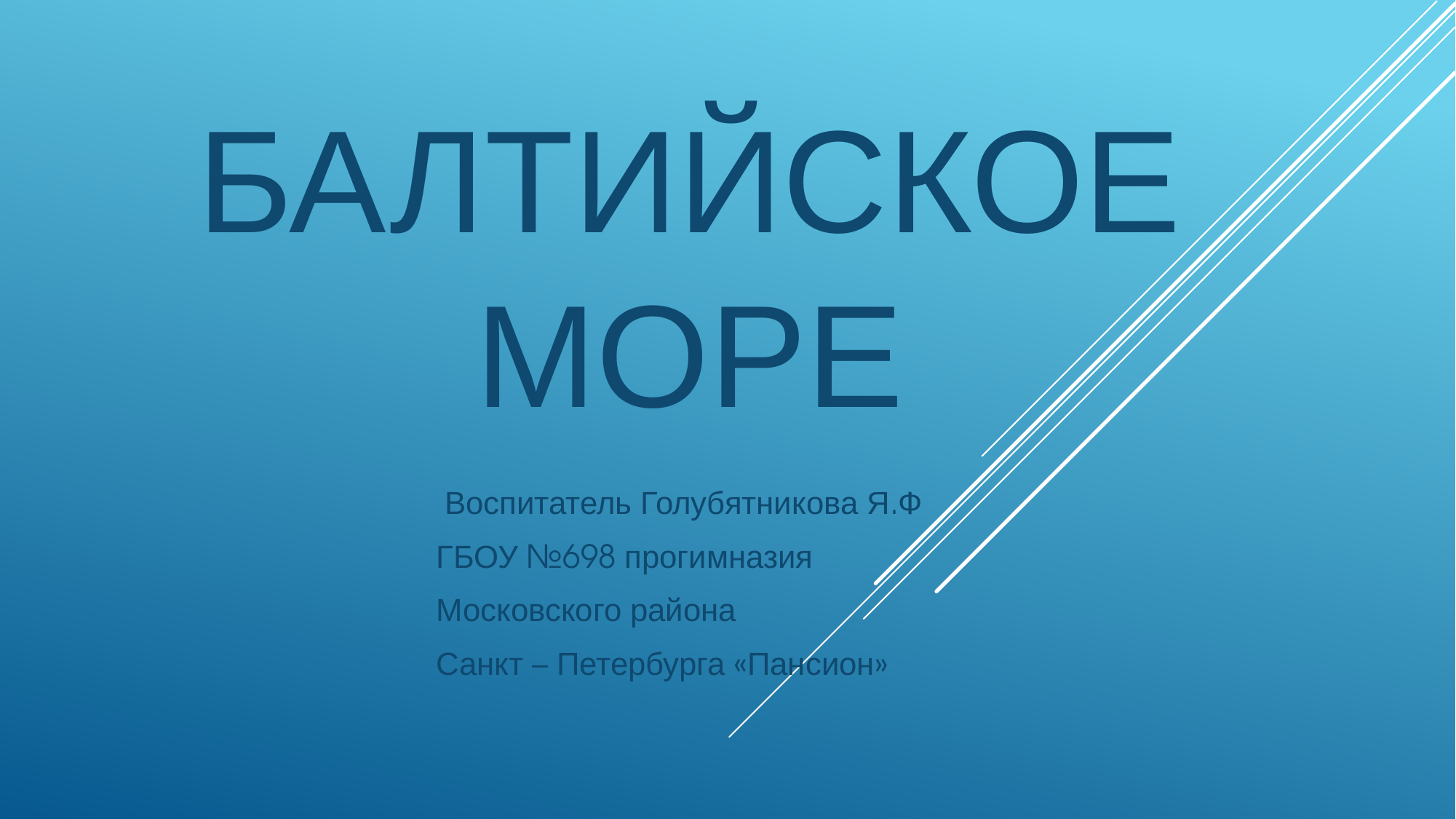

# Балтийское море
 Воспитатель Голубятникова Я.Ф
ГБОУ №698 прогимназия
Московского района
Санкт – Петербурга «Пансион»